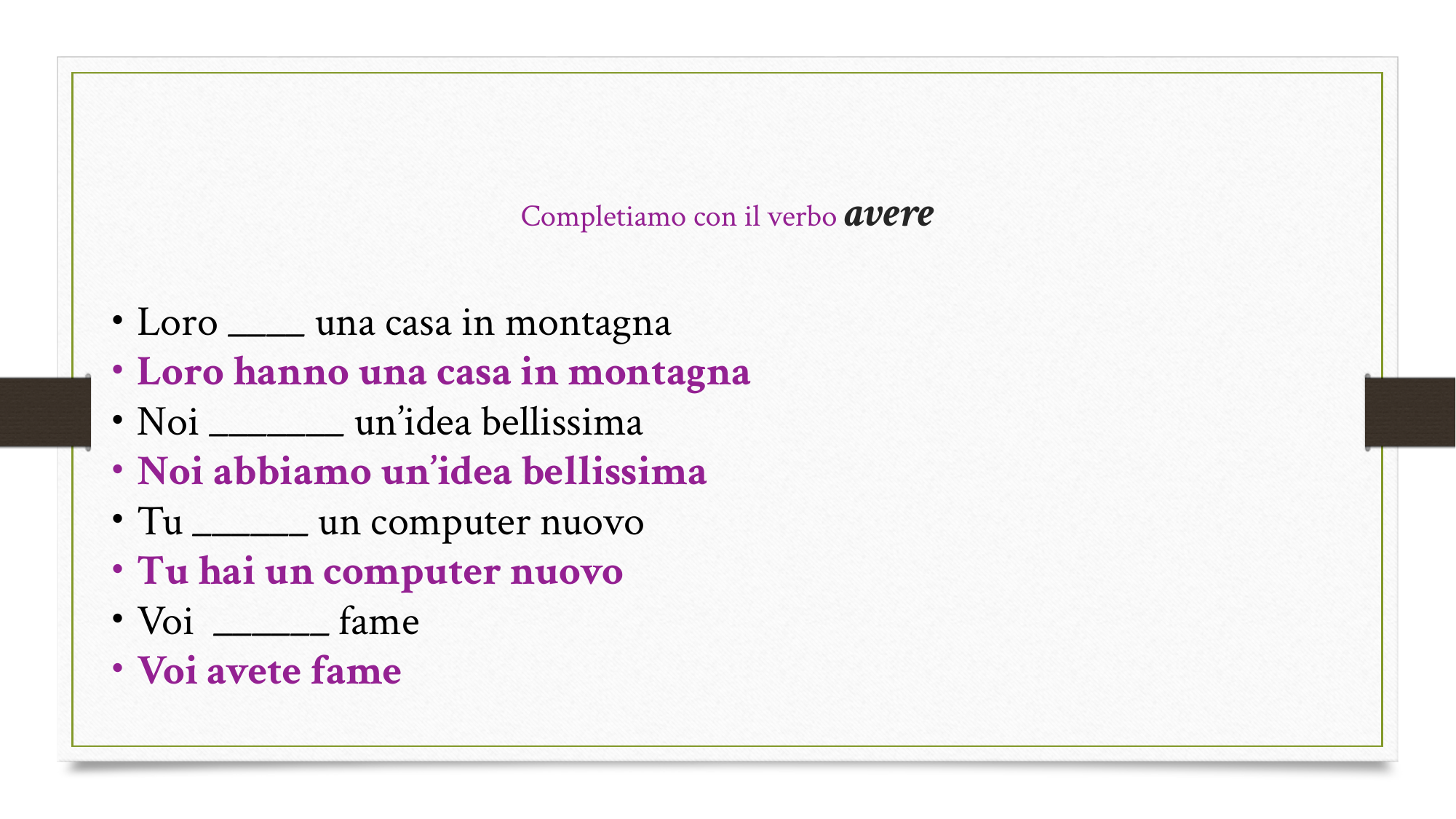

# Completiamo con il verbo avere
Loro ____ una casa in montagna
Loro hanno una casa in montagna
Noi _______ un’idea bellissima
Noi abbiamo un’idea bellissima
Tu ______ un computer nuovo
Tu hai un computer nuovo
Voi  ______ fame
Voi avete fame